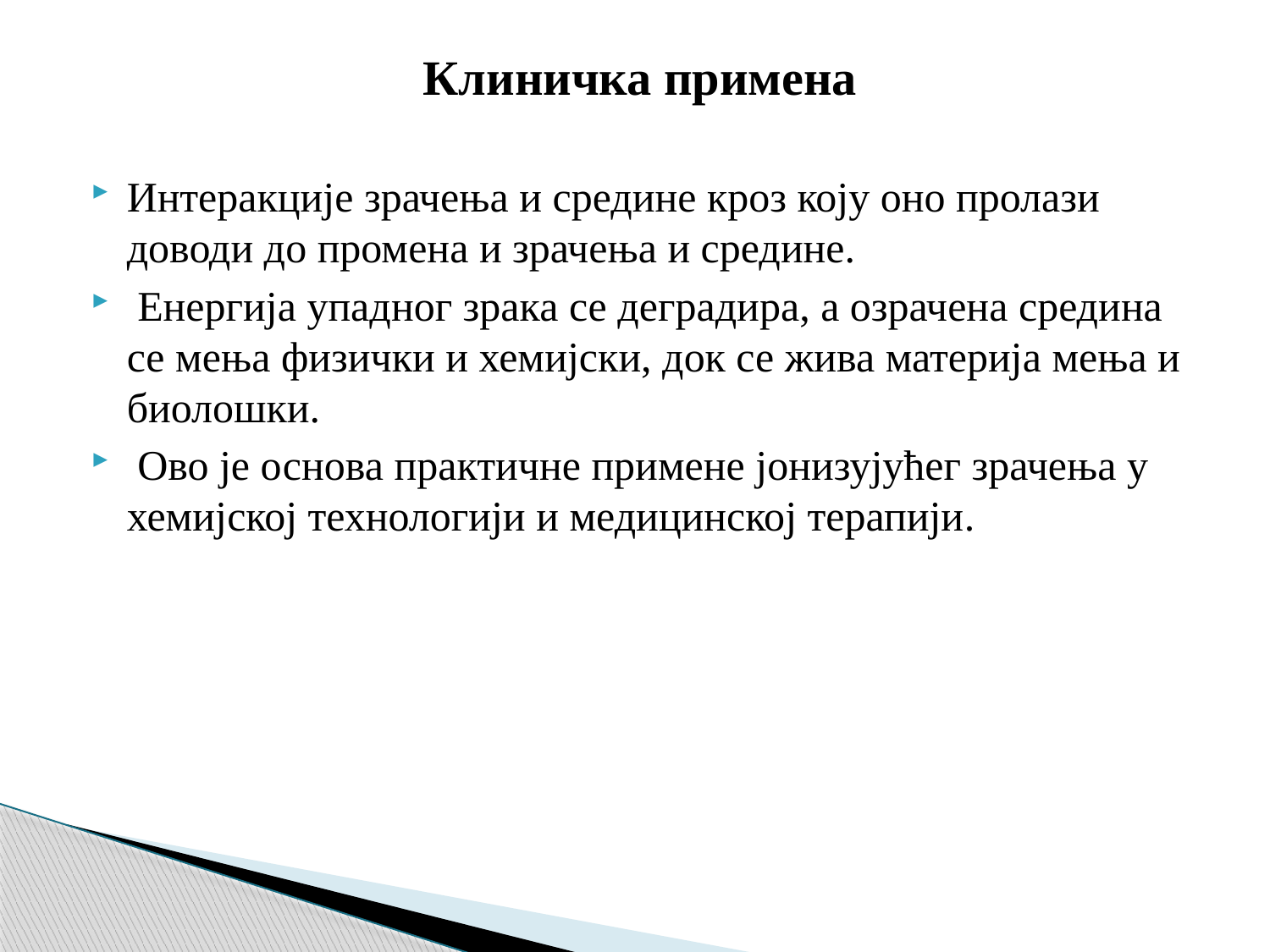

Клиничка примена

Интеракције зрачења и средине кроз коју оно пролази доводи до промена и зрачења и средине.
 Енергија упадног зрака се деградира, а озрачена средина се мења физички и хемијски, док се жива материја мења и биолошки.
 Ово је основа практичне примене јонизујућег зрачења у хемијској технологији и медицинској терапији.